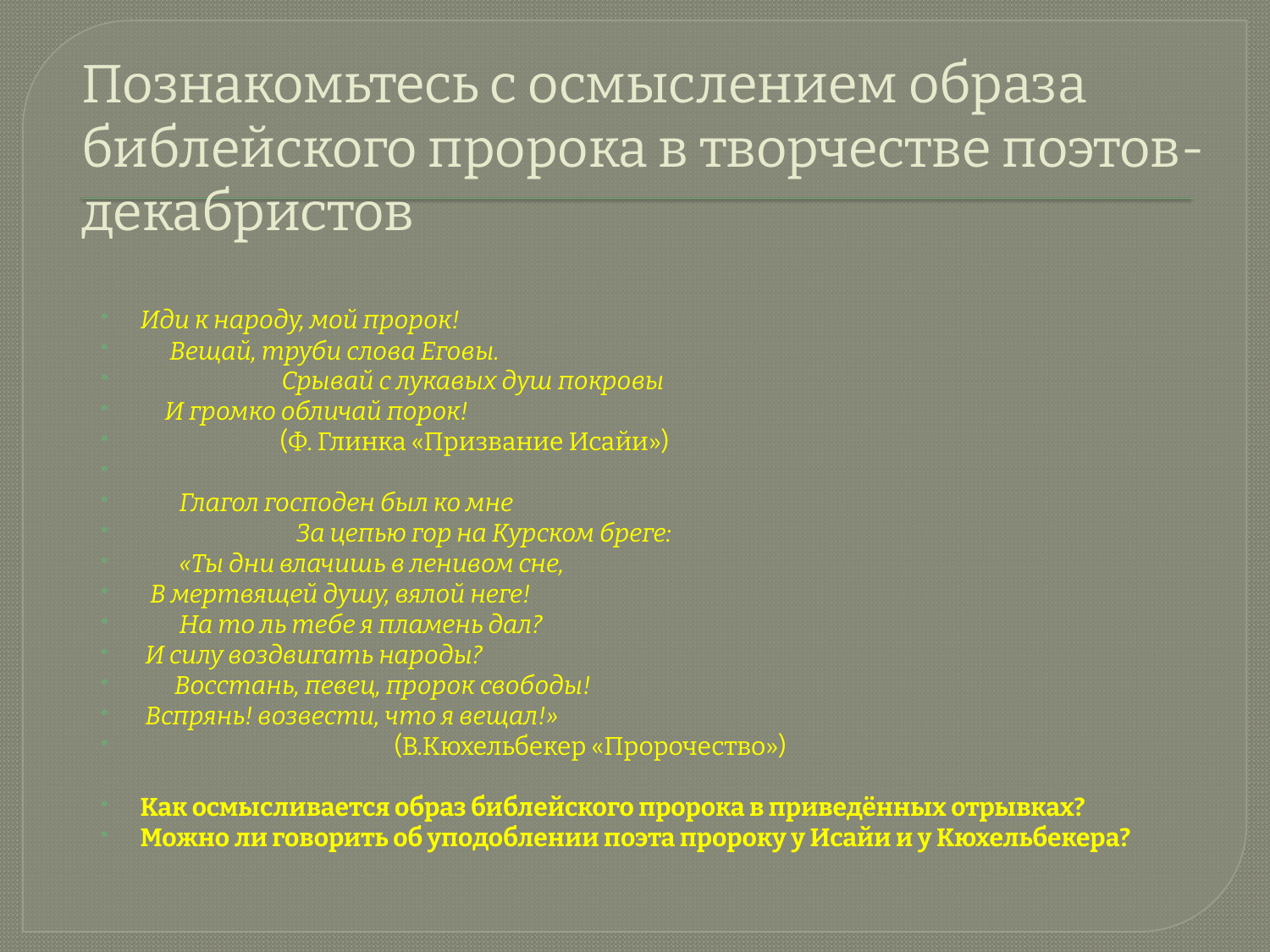

# Познакомьтесь с осмыслением образа библейского пророка в творчестве поэтов-декабристов
Иди к народу, мой пророк!
      Вещай, труби слова Еговы.
                             Срывай с лукавых душ покровы
     И громко обличай порок!
                 				     (Ф. Глинка «Призвание Исайи»)

        Глагол господен был ко мне
                                За цепью гор на Курском бреге:
        «Ты дни влачишь в ленивом сне,
  В мертвящей душу, вялой неге!
        На то ль тебе я пламень дал?
 И силу воздвигать народы?
       Восстань, певец, пророк свободы!
 Вспрянь! возвести, что я вещал!»
                                                  (В.Кюхельбекер «Пророчество»)

Как осмысливается образ библейского пророка в приведённых отрывках?
Можно ли говорить об уподоблении поэта пророку у Исайи и у Кюхельбекера?